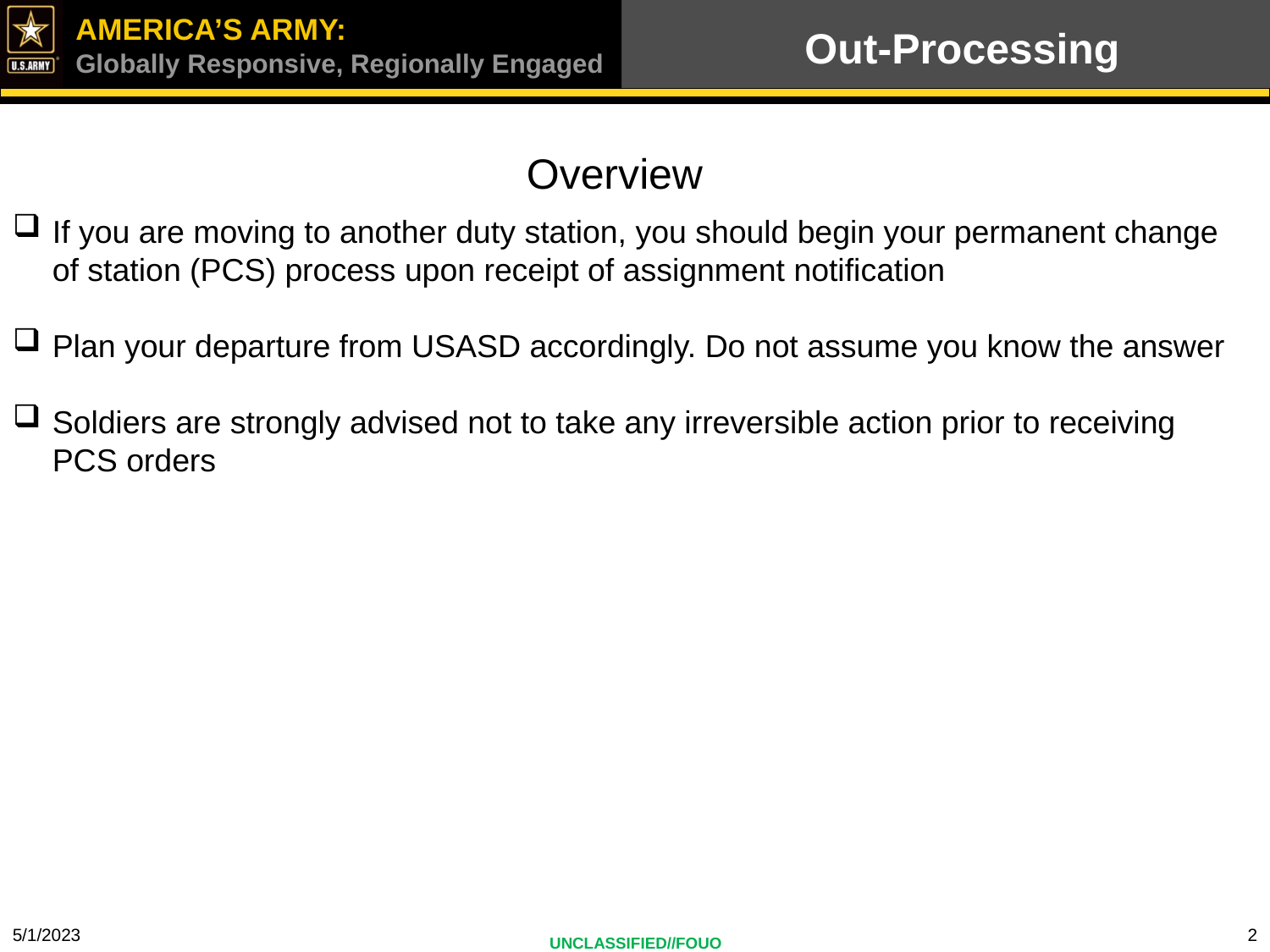

Out-Processing
Overview
If you are moving to another duty station, you should begin your permanent change of station (PCS) process upon receipt of assignment notification

Plan your departure from USASD accordingly. Do not assume you know the answer

Soldiers are strongly advised not to take any irreversible action prior to receiving PCS orders
5/1/2023
2